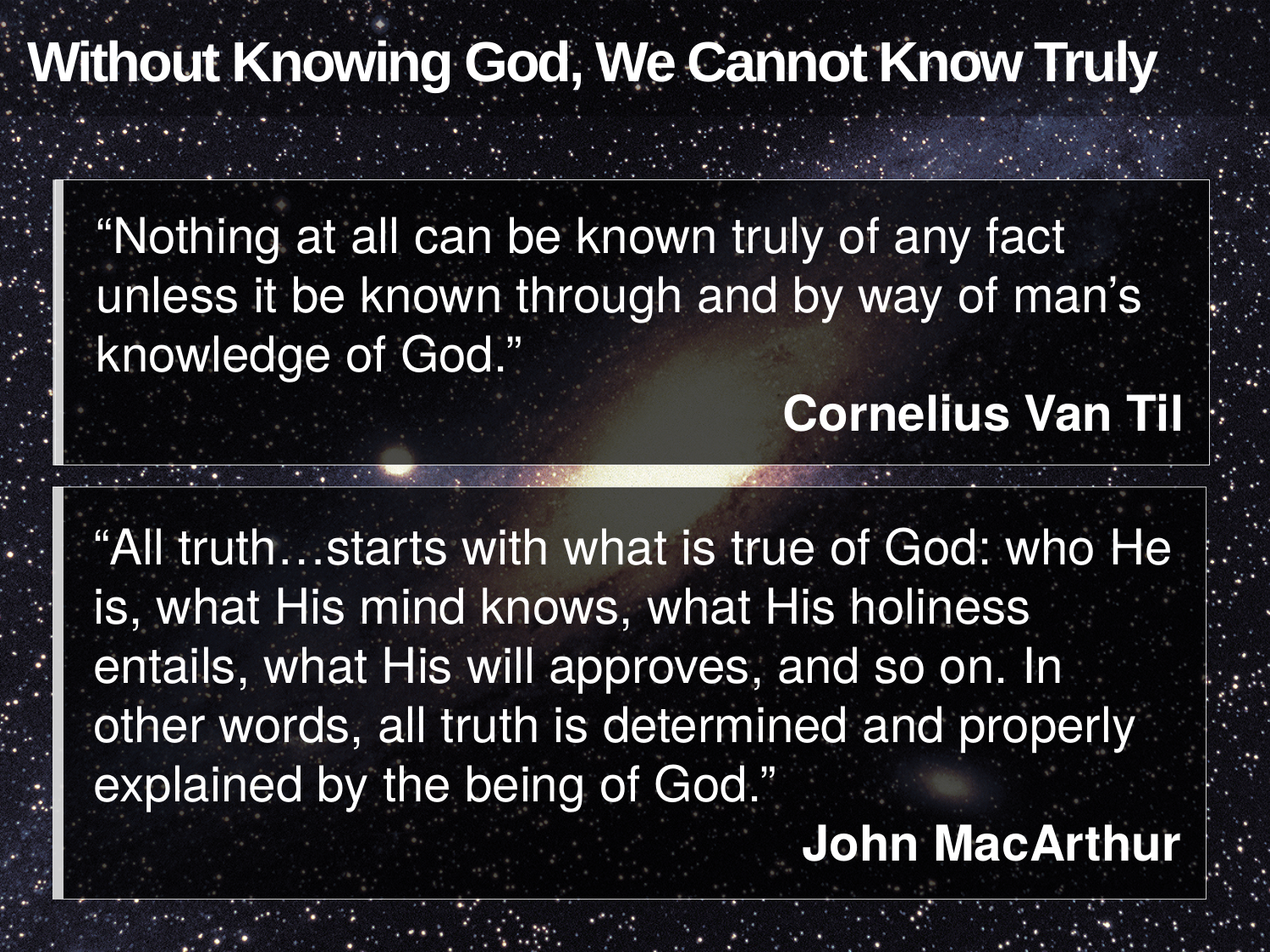

Without Knowing God, We Cannot Know Truly

“Nothing at all can be known truly of any fact unless it be known through and by way of man’s knowledge of God.”
Cornelius Van Til
“All truth…starts with what is true of God: who He is, what His mind knows, what His holiness entails, what His will approves, and so on. In other words, all truth is determined and properly explained by the being of God.”
John MacArthur